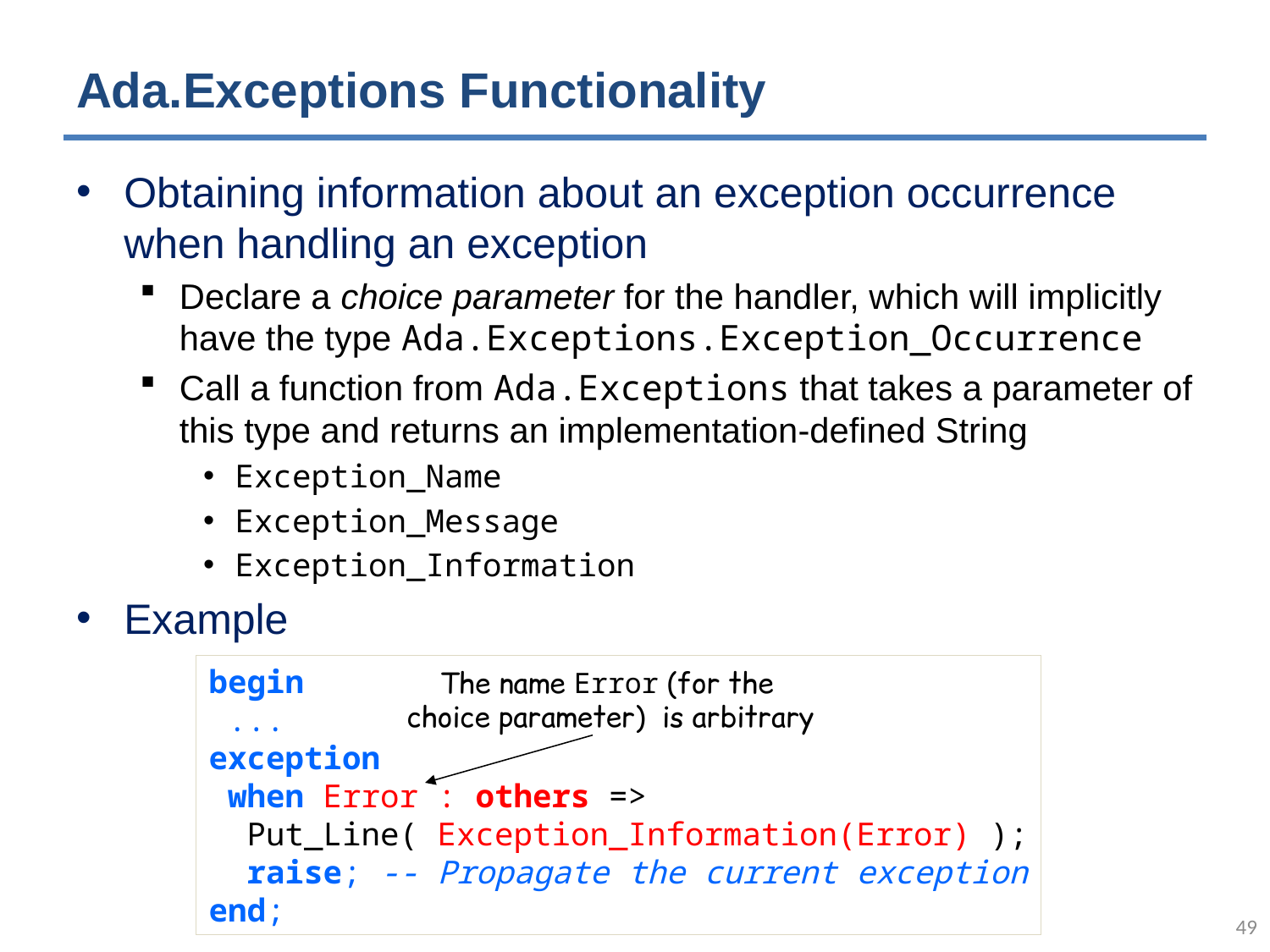

# Ada.Exceptions Functionality
Obtaining information about an exception occurrence when handling an exception
Declare a choice parameter for the handler, which will implicitly have the type Ada.Exceptions.Exception_Occurrence
Call a function from Ada.Exceptions that takes a parameter of this type and returns an implementation-defined String
Exception_Name
Exception_Message
Exception_Information
Example

begin
 ...
exception
 when Error : others =>
  Put_Line( Exception_Information(Error) );
  raise; -- Propagate the current exception
end;
The name Error (for the
choice parameter)  is arbitrary

49